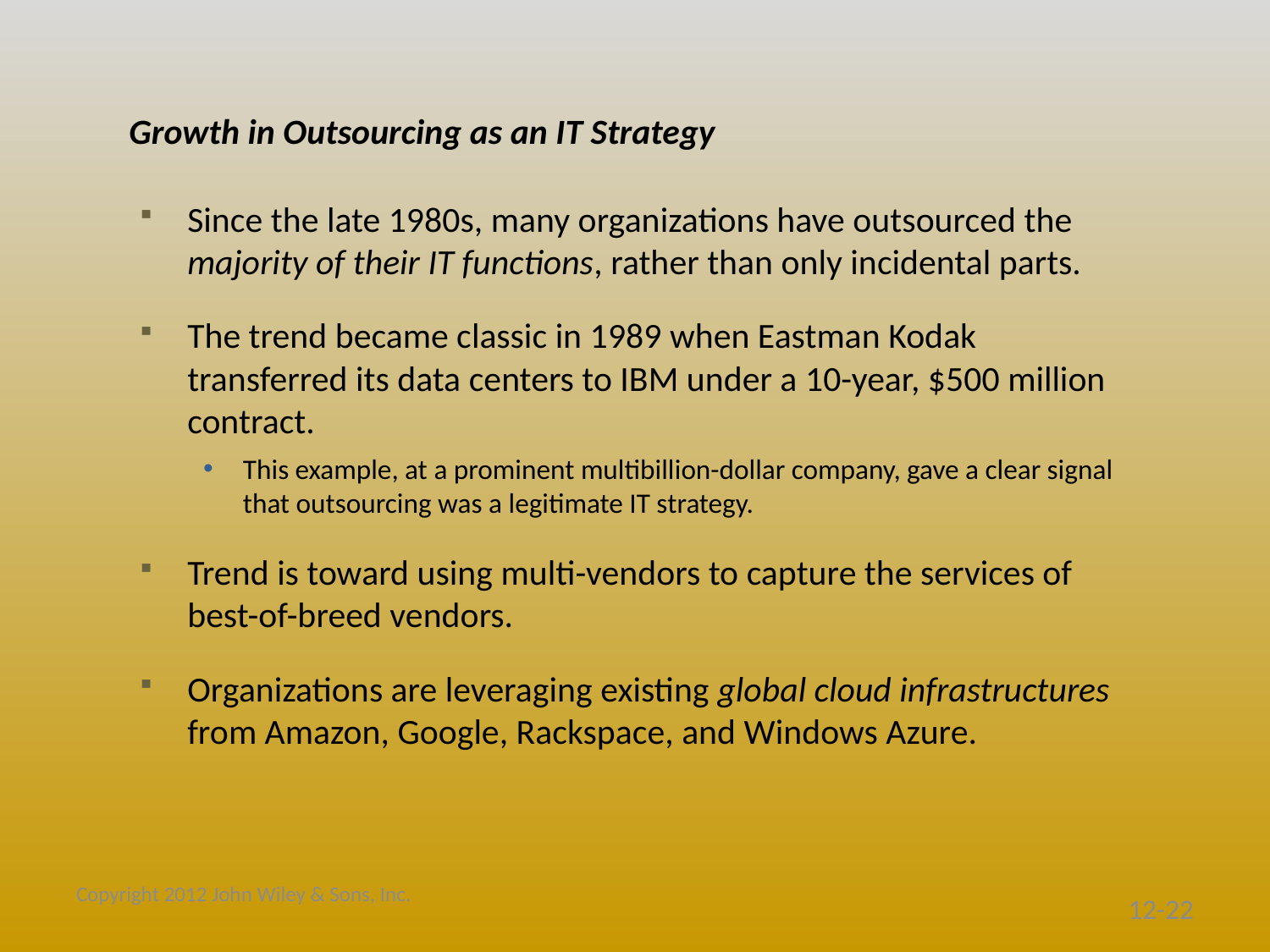

# Growth in Outsourcing as an IT Strategy
Since the late 1980s, many organizations have outsourced the majority of their IT functions, rather than only incidental parts.
The trend became classic in 1989 when Eastman Kodak transferred its data centers to IBM under a 10-year, $500 million contract.
This example, at a prominent multibillion-dollar company, gave a clear signal that outsourcing was a legitimate IT strategy.
Trend is toward using multi-vendors to capture the services of best-of-breed vendors.
Organizations are leveraging existing global cloud infrastructures from Amazon, Google, Rackspace, and Windows Azure.

Copyright 2012 John Wiley & Sons, Inc.
12-22